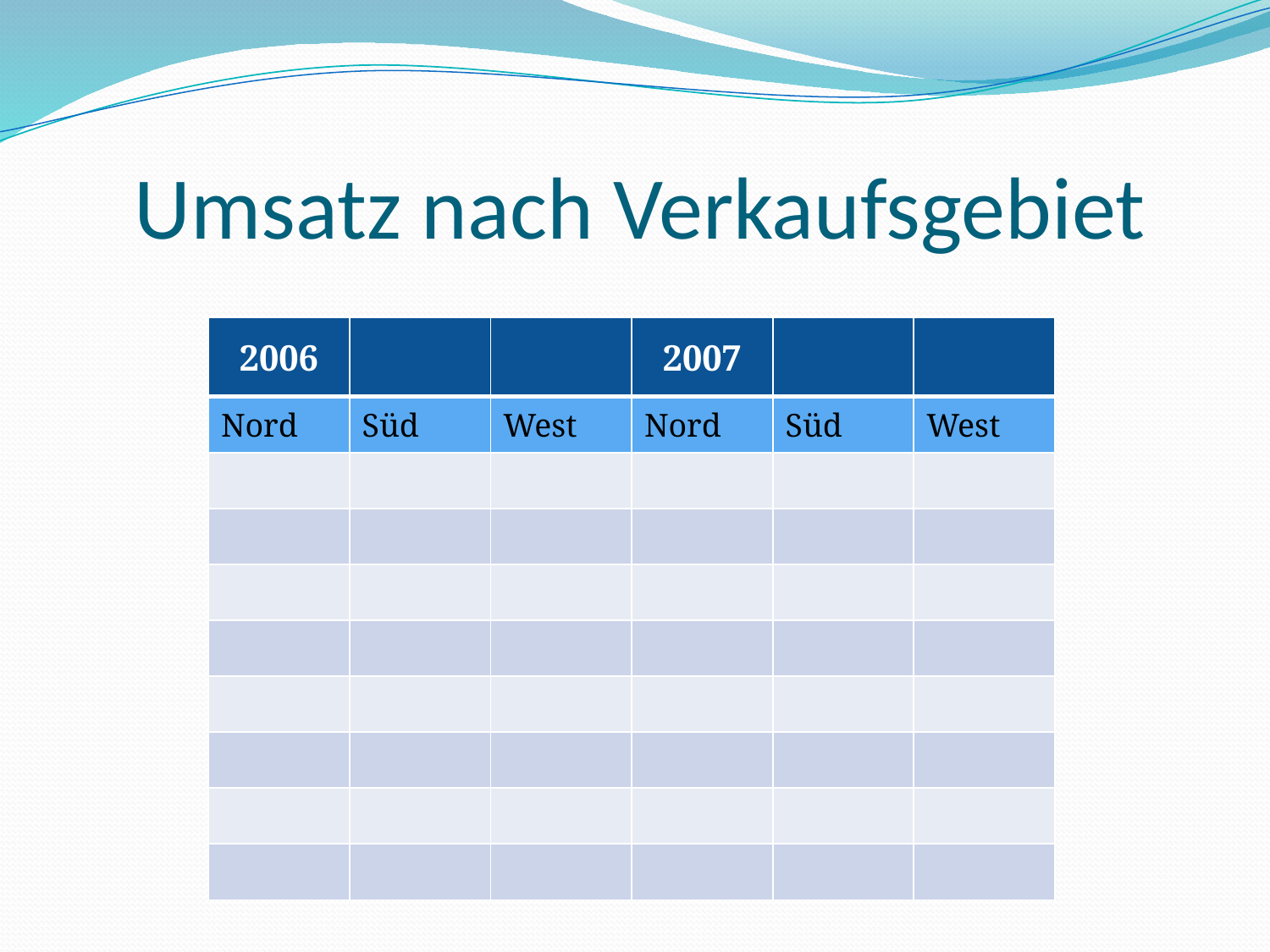

# Umsatz nach Verkaufsgebiet
| 2006 |  |  | 2007 |  |  |
| --- | --- | --- | --- | --- | --- |
| Nord | Süd | West | Nord | Süd | West |
|  |  |  |  |  |  |
|  |  |  |  |  |  |
|  |  |  |  |  |  |
|  |  |  |  |  |  |
|  |  |  |  |  |  |
|  |  |  |  |  |  |
|  |  |  |  |  |  |
|  |  |  |  |  |  |